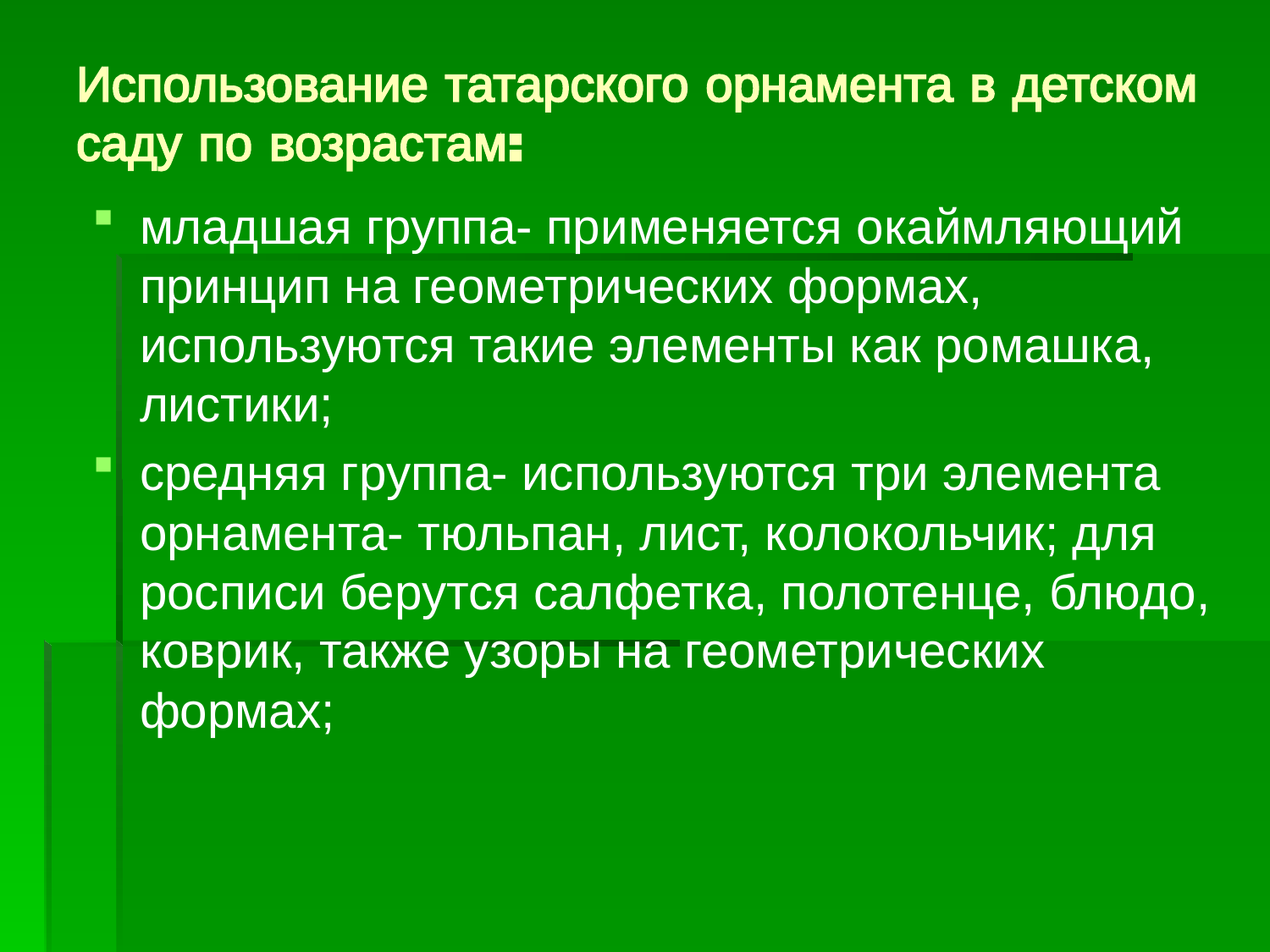

# Использование татарского орнамента в детском саду по возрастам:
младшая группа- применяется окаймляющий принцип на геометрических формах, используются такие элементы как ромашка, листики;
средняя группа- используются три элемента орнамента- тюльпан, лист, колокольчик; для росписи берутся салфетка, полотенце, блюдо, коврик, также узоры на геометрических формах;